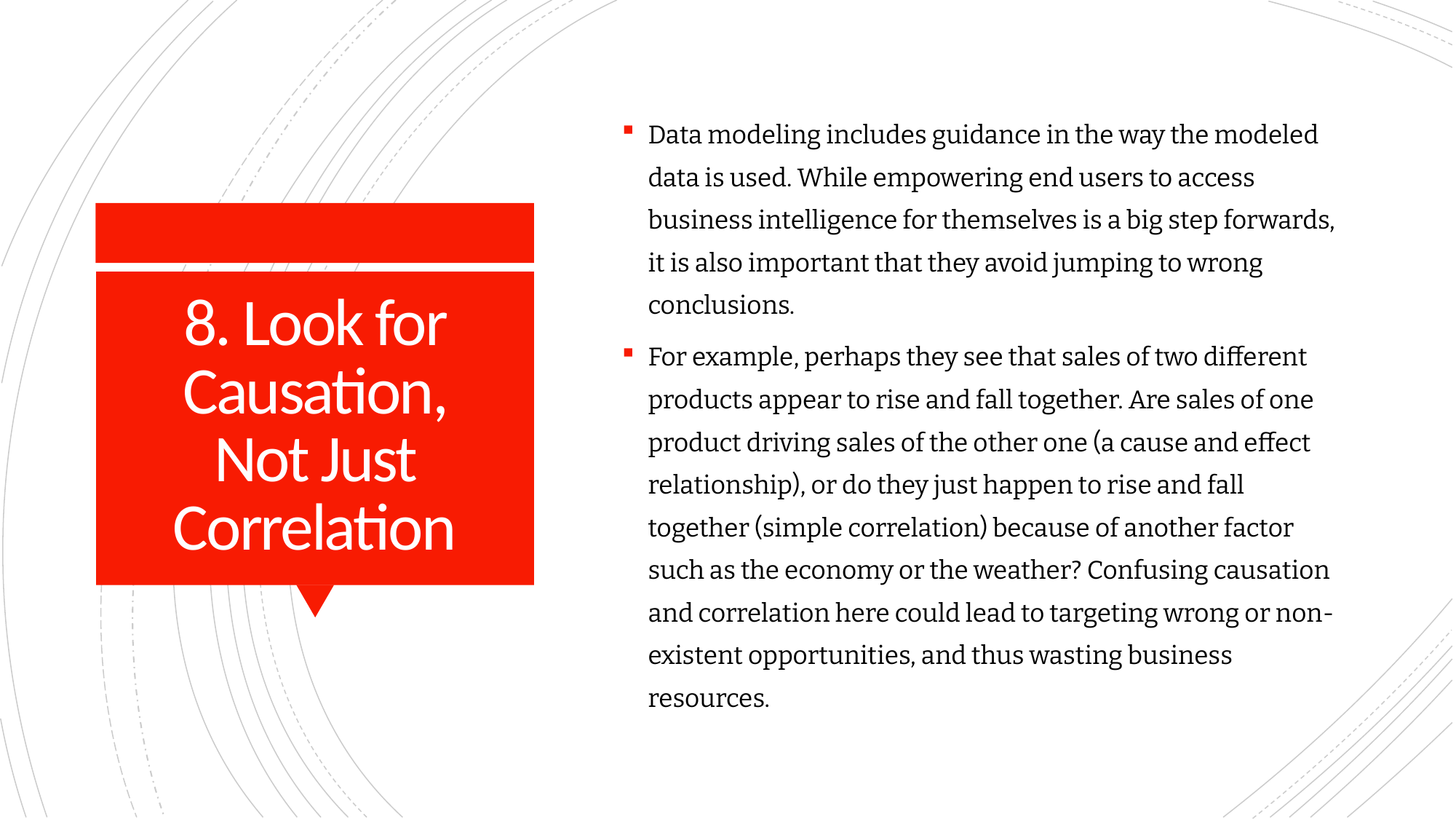

Data modeling includes guidance in the way the modeled data is used. While empowering end users to access business intelligence for themselves is a big step forwards, it is also important that they avoid jumping to wrong conclusions.
For example, perhaps they see that sales of two different products appear to rise and fall together. Are sales of one product driving sales of the other one (a cause and effect relationship), or do they just happen to rise and fall together (simple correlation) because of another factor such as the economy or the weather? Confusing causation and correlation here could lead to targeting wrong or non-existent opportunities, and thus wasting business resources.
# 8. Look for Causation, Not Just Correlation